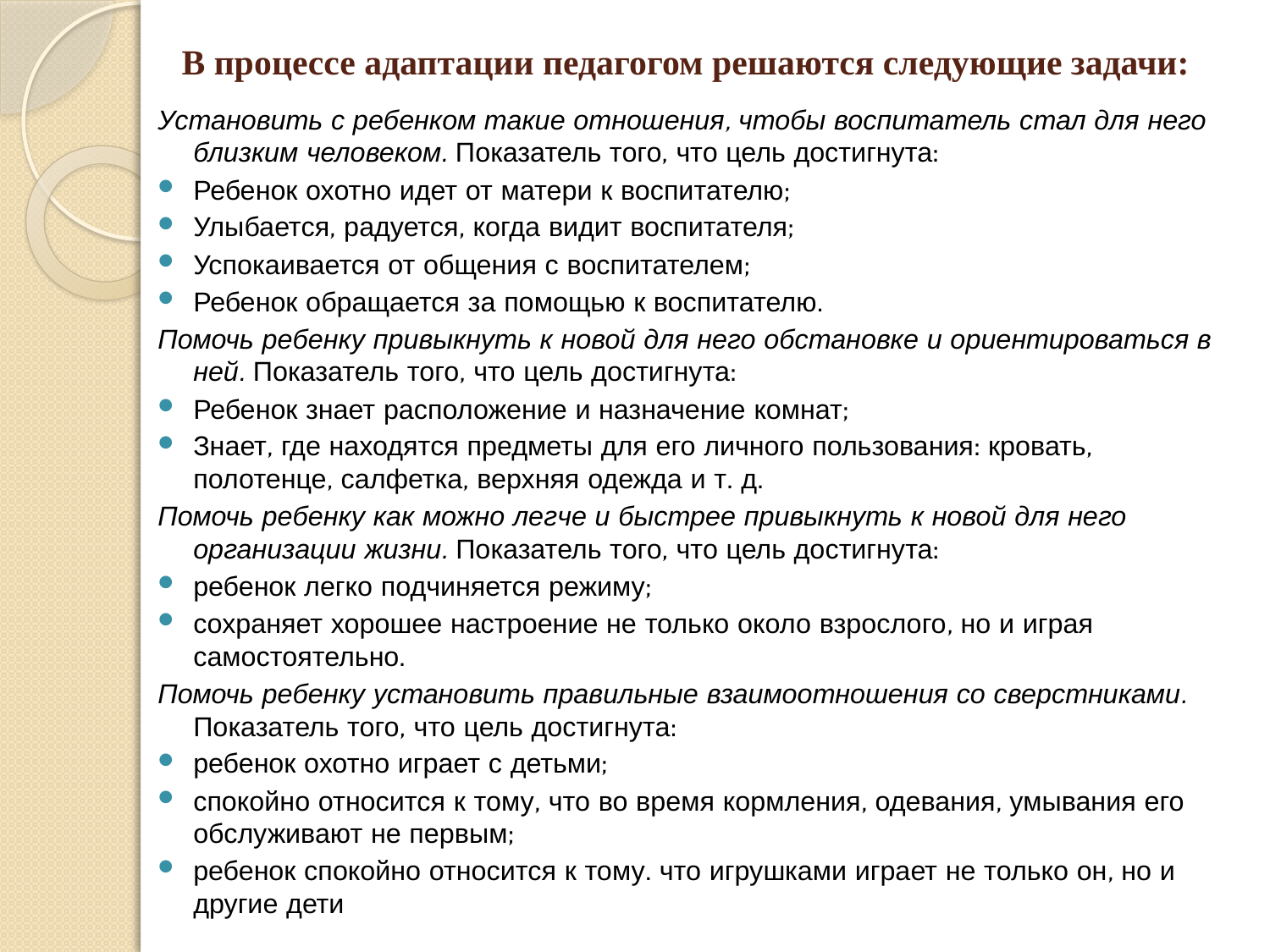

# В процессе адаптации педагогом решаются следующие задачи:
Установить с ребенком такие отношения, чтобы воспитатель стал для него близким человеком. Показатель того, что цель достигнута:
Ребенок охотно идет от матери к воспитателю;
Улыбается, радуется, когда видит воспитателя;
Успокаивается от общения с воспитателем;
Ребенок обращается за помощью к воспитателю.
Помочь ребенку привыкнуть к новой для него обстановке и ориентироваться в ней. Показатель того, что цель достигнута:
Ребенок знает расположение и назначение комнат;
Знает, где находятся предметы для его личного пользования: кровать, полотенце, салфетка, верхняя одежда и т. д.
Помочь ребенку как можно легче и быстрее привыкнуть к новой для него организации жизни. Показатель того, что цель достигнута:
ребенок легко подчиняется режиму;
сохраняет хорошее настроение не только около взрослого, но и играя самостоятельно.
Помочь ребенку установить правильные взаимоотношения со сверстниками. Показатель того, что цель достигнута:
ребенок охотно играет с детьми;
спокойно относится к тому, что во время кормления, одевания, умывания его обслуживают не первым;
ребенок спокойно относится к тому. что игрушками играет не только он, но и другие дети